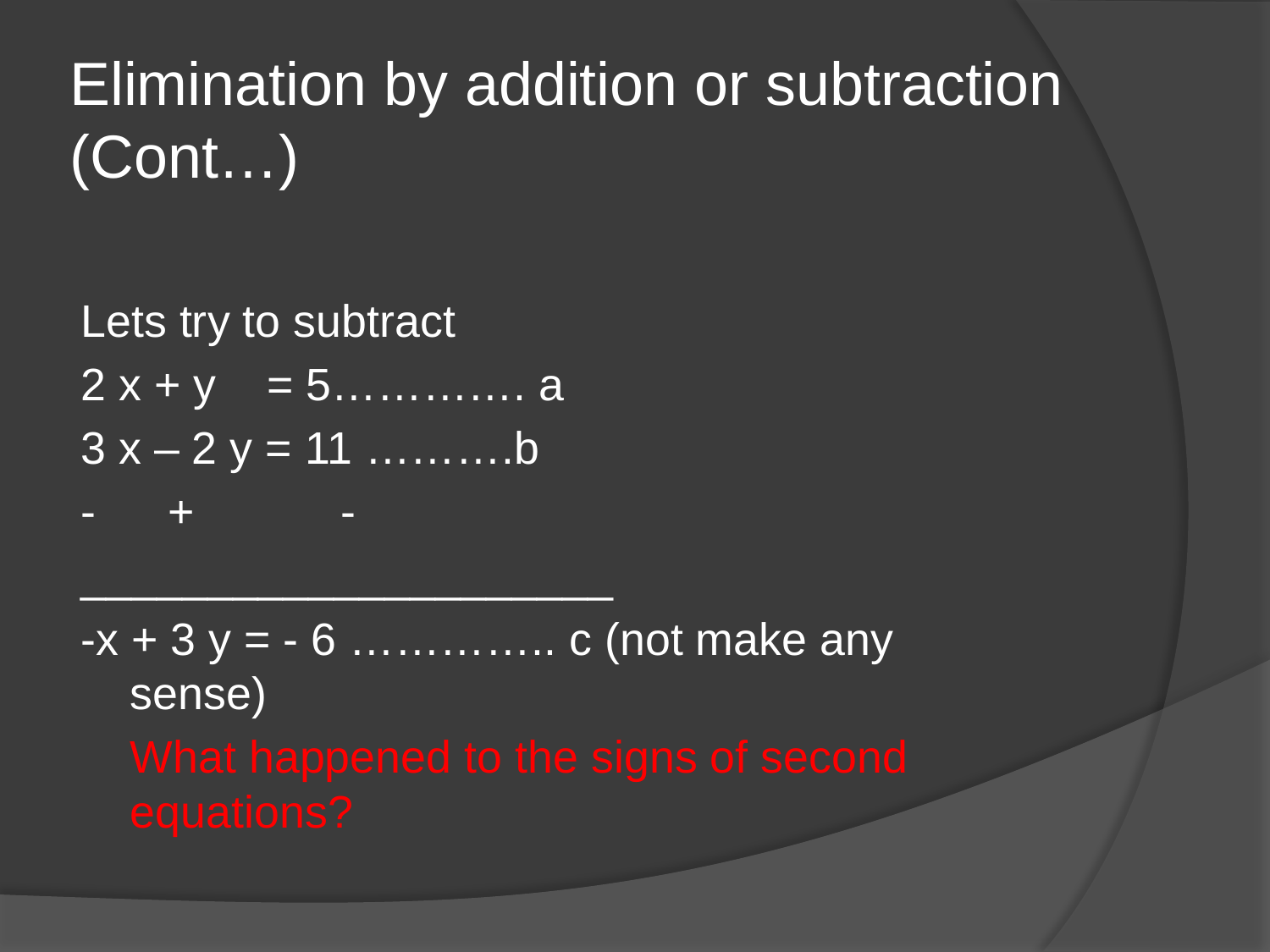

# Elimination by addition or subtraction (Cont…)

Lets try to subtract
2 x + y    = 5…………. a
3 x – 2 y = 11 ……….b
-	   +	        -
_____________________
-x + 3 y = - 6 ………….. c (not make any 						sense)
	What happened to the signs of second equations?